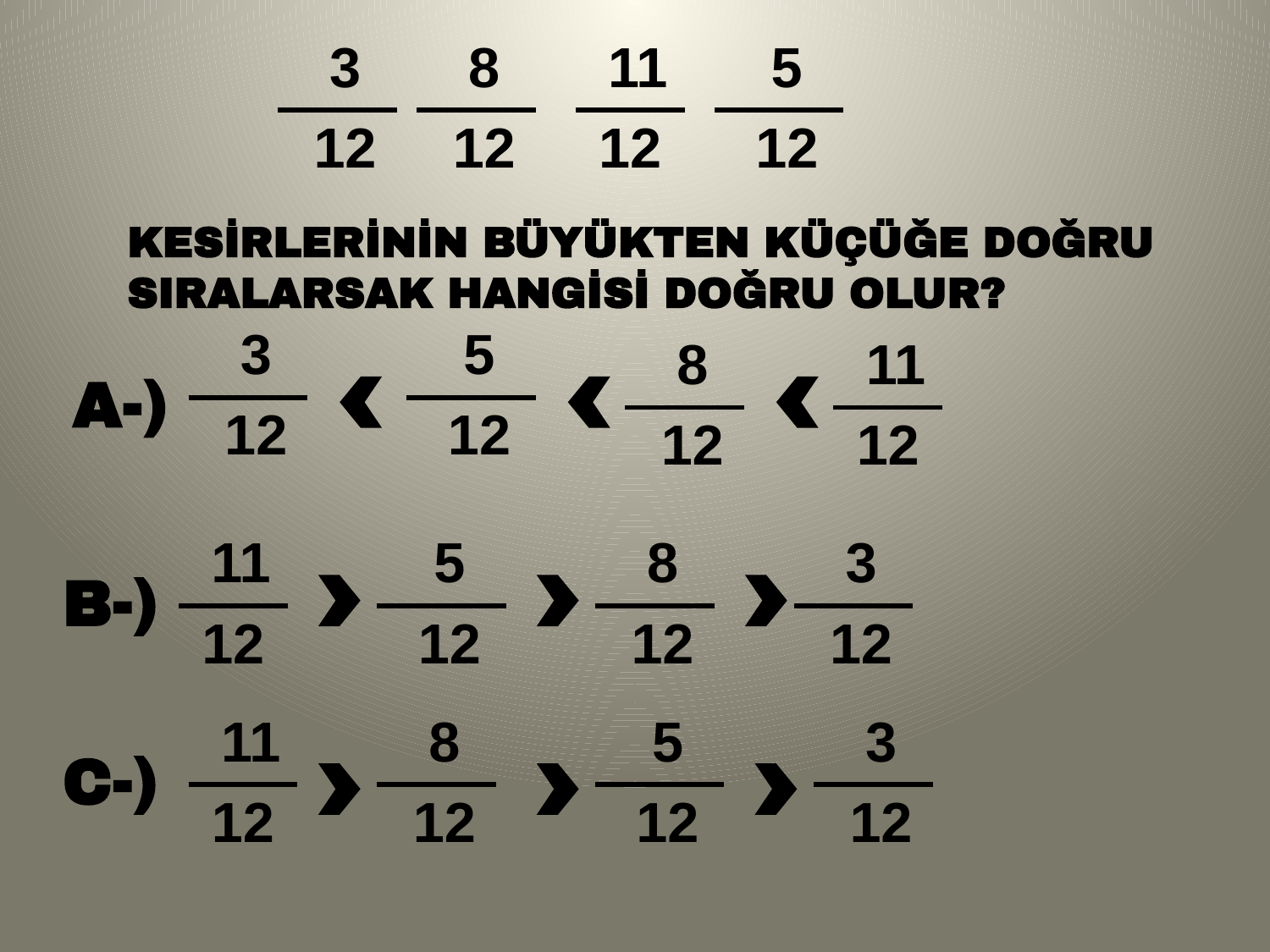

| 3 |
| --- |
| 12 |
| 8 |
| --- |
| 12 |
| 11 |
| --- |
| 12 |
| 5 |
| --- |
| 12 |
      KESİRLERİNİN BÜYÜKTEN KÜÇÜĞE DOĞRU
      SIRALARSAK HANGİSİ DOĞRU OLUR?
| 3 |
| --- |
| 12 |
‹
| 5 |
| --- |
| 12 |
‹
‹
| 8 |
| --- |
| 12 |
| 11 |
| --- |
| 12 |
A-)
›
›
›
| 11 |
| --- |
| 12 |
| 5 |
| --- |
| 12 |
| 8 |
| --- |
| 12 |
| 3 |
| --- |
| 12 |
B-)
| 11 |
| --- |
| 12 |
›
| 8 |
| --- |
| 12 |
›
| 5 |
| --- |
| 12 |
›
| 3 |
| --- |
| 12 |
C-)